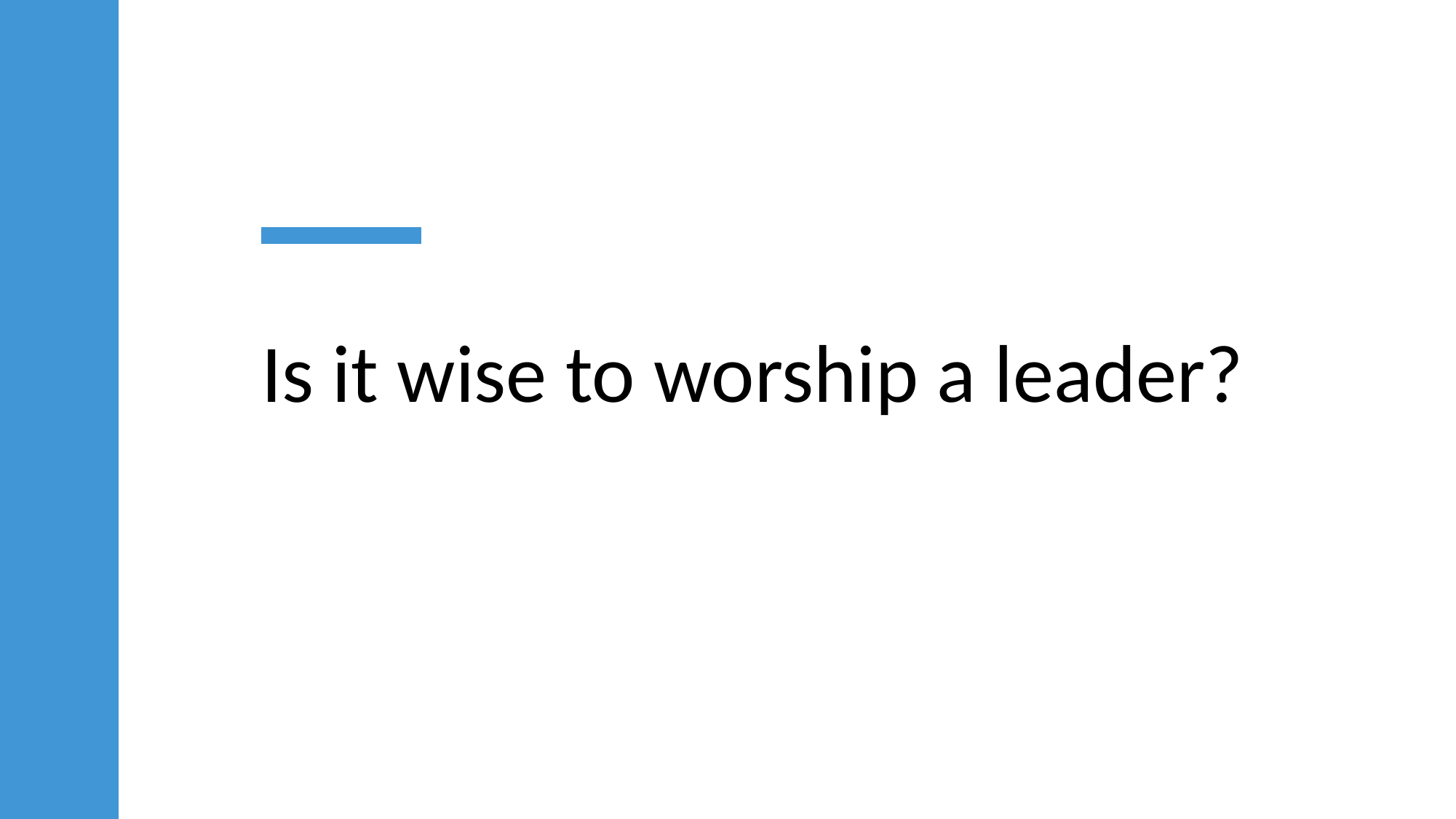

Is it wise to worship a leader?